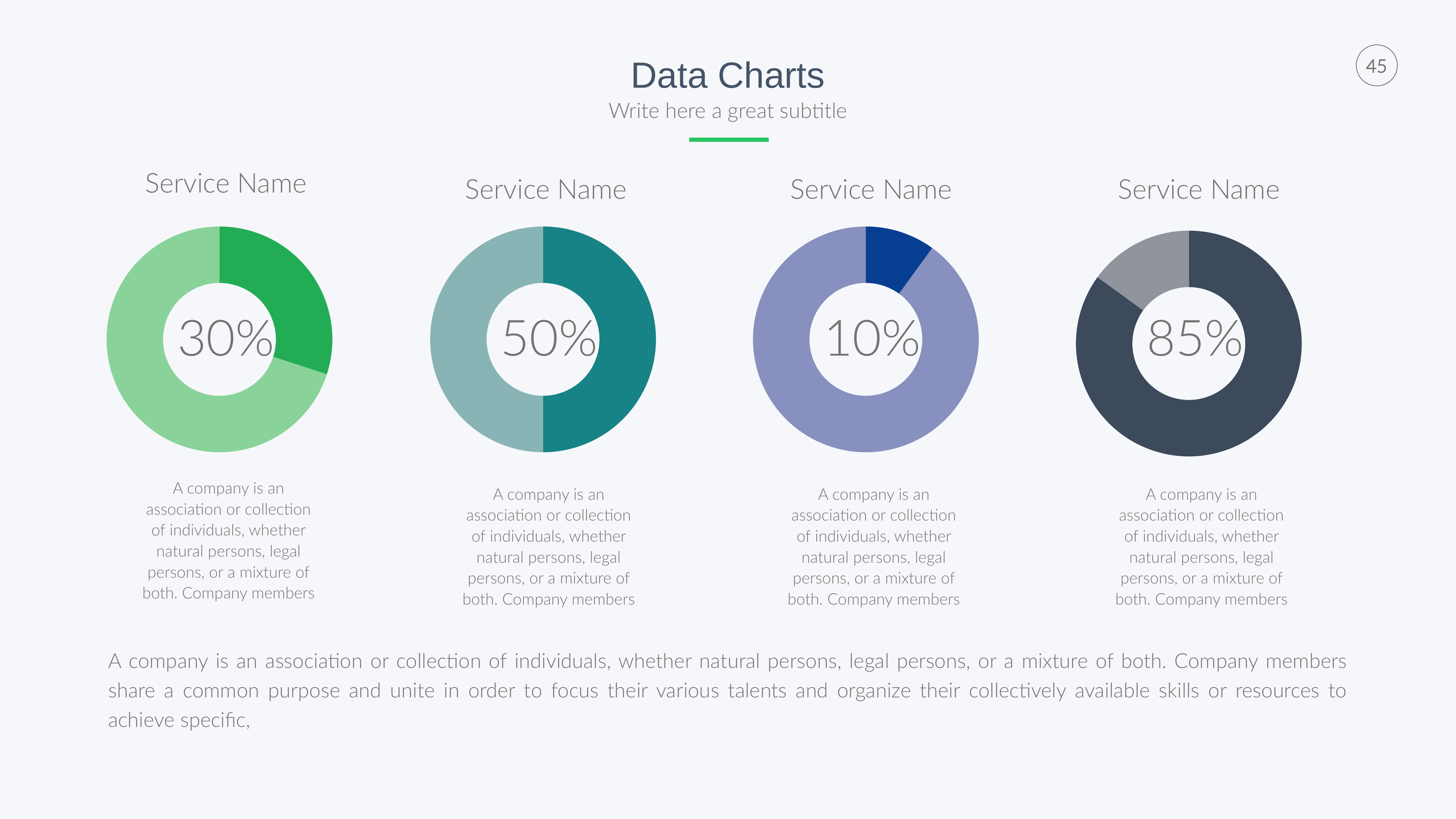

Data Charts
Write here a great subtitle

Service Name
Service Name
Service Name
Service Name

### Chart

| Category | Sales |
|---|---|
| 1st Qtr | 30.0 |
| 2nd Qtr | 70.0 |

### Chart

| Category | Sales |
|---|---|
| 1st Qtr | 50.0 |
| 2nd Qtr | 50.0 |

### Chart

| Category | Sales |
|---|---|
| 1st Qtr | 10.0 |
| 2nd Qtr | 90.0 |

### Chart

| Category | Sales |
|---|---|
| 1st Qtr | 85.0 |
| 2nd Qtr | 15.0 |
30%
50%
10%
85%
A company is an association or collection of individuals, whether natural persons, legal persons, or a mixture of both. Company members
A company is an association or collection of individuals, whether natural persons, legal persons, or a mixture of both. Company members
A company is an association or collection of individuals, whether natural persons, legal persons, or a mixture of both. Company members
A company is an association or collection of individuals, whether natural persons, legal persons, or a mixture of both. Company members
A company is an association or collection of individuals, whether natural persons, legal persons, or a mixture of both. Company members share a common purpose and unite in order to focus their various talents and organize their collectively available skills or resources to achieve specific,